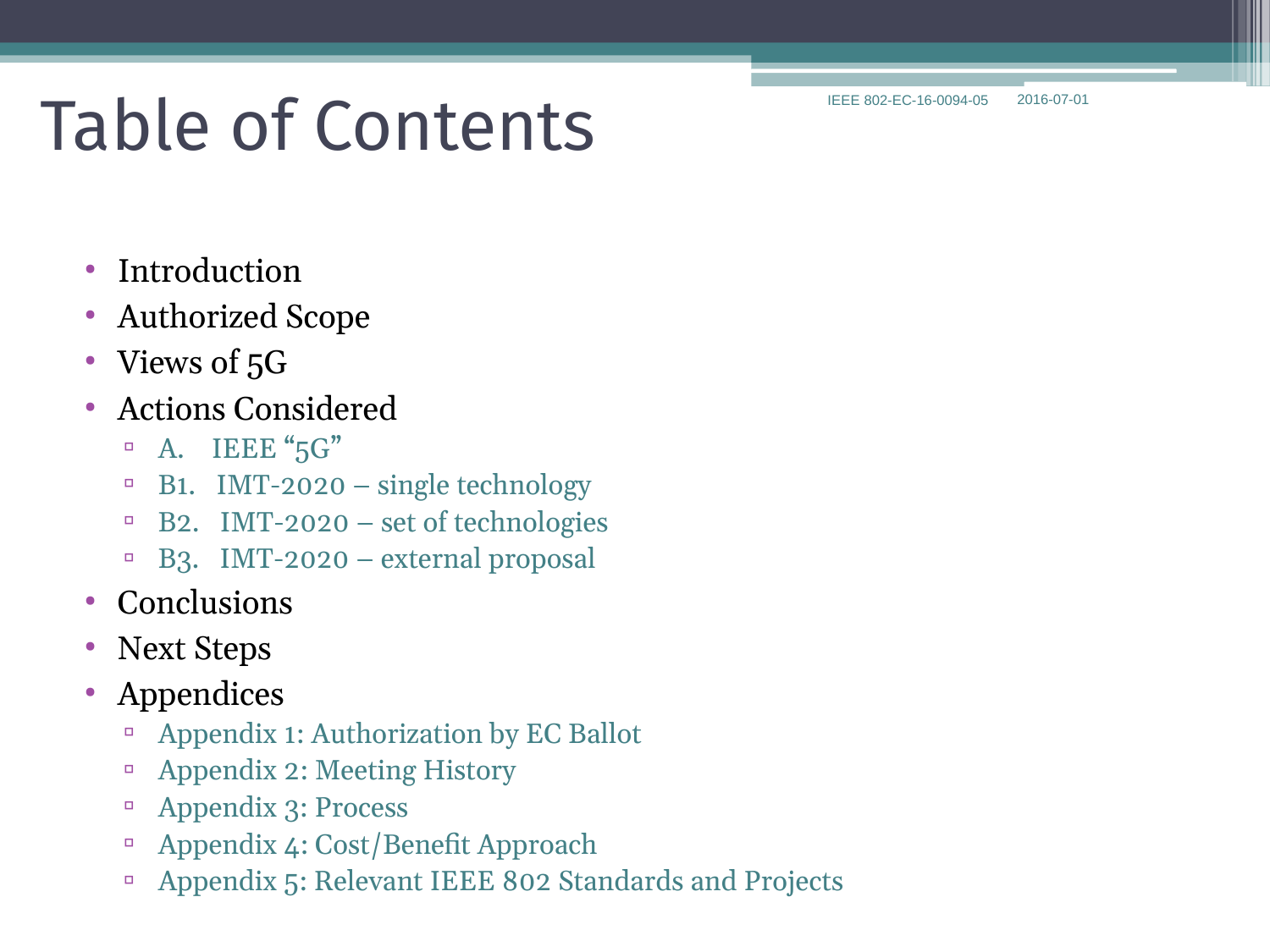

3

# Table of Contents
Introduction
Authorized Scope
Views of 5G
Actions Considered
A.    IEEE “5G”
B1.   IMT-2020 – single technology
B2.   IMT-2020 – set of technologies
B3.   IMT-2020 – external proposal
Conclusions
Next Steps
Appendices
Appendix 1: Authorization by EC Ballot
Appendix 2: Meeting History
Appendix 3: Process
Appendix 4: Cost/Benefit Approach
Appendix 5: Relevant IEEE 802 Standards and Projects